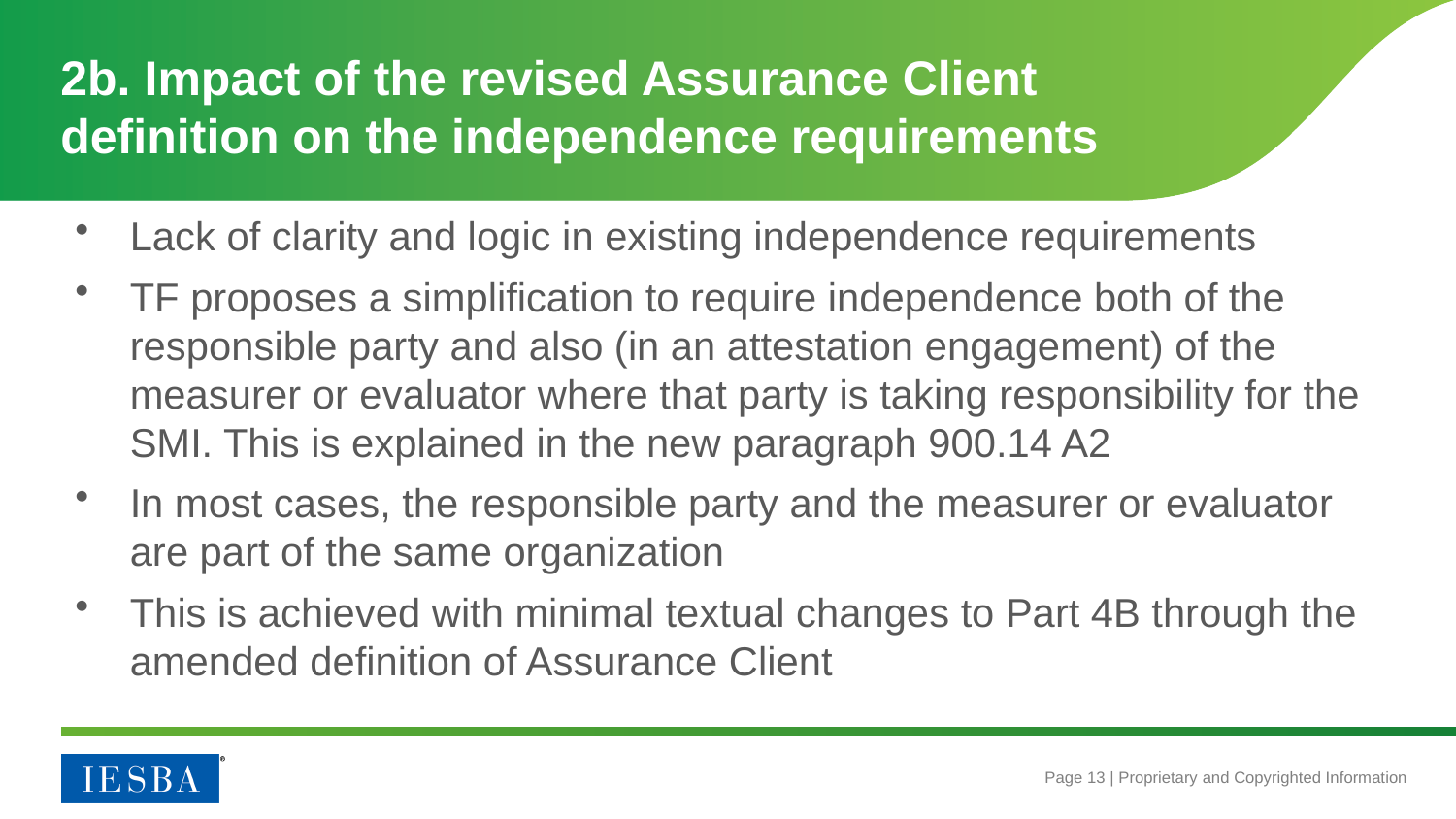

# 2b. Impact of the revised Assurance Client definition on the independence requirements
Lack of clarity and logic in existing independence requirements
TF proposes a simplification to require independence both of the responsible party and also (in an attestation engagement) of the measurer or evaluator where that party is taking responsibility for the SMI. This is explained in the new paragraph 900.14 A2
In most cases, the responsible party and the measurer or evaluator are part of the same organization
This is achieved with minimal textual changes to Part 4B through the amended definition of Assurance Client